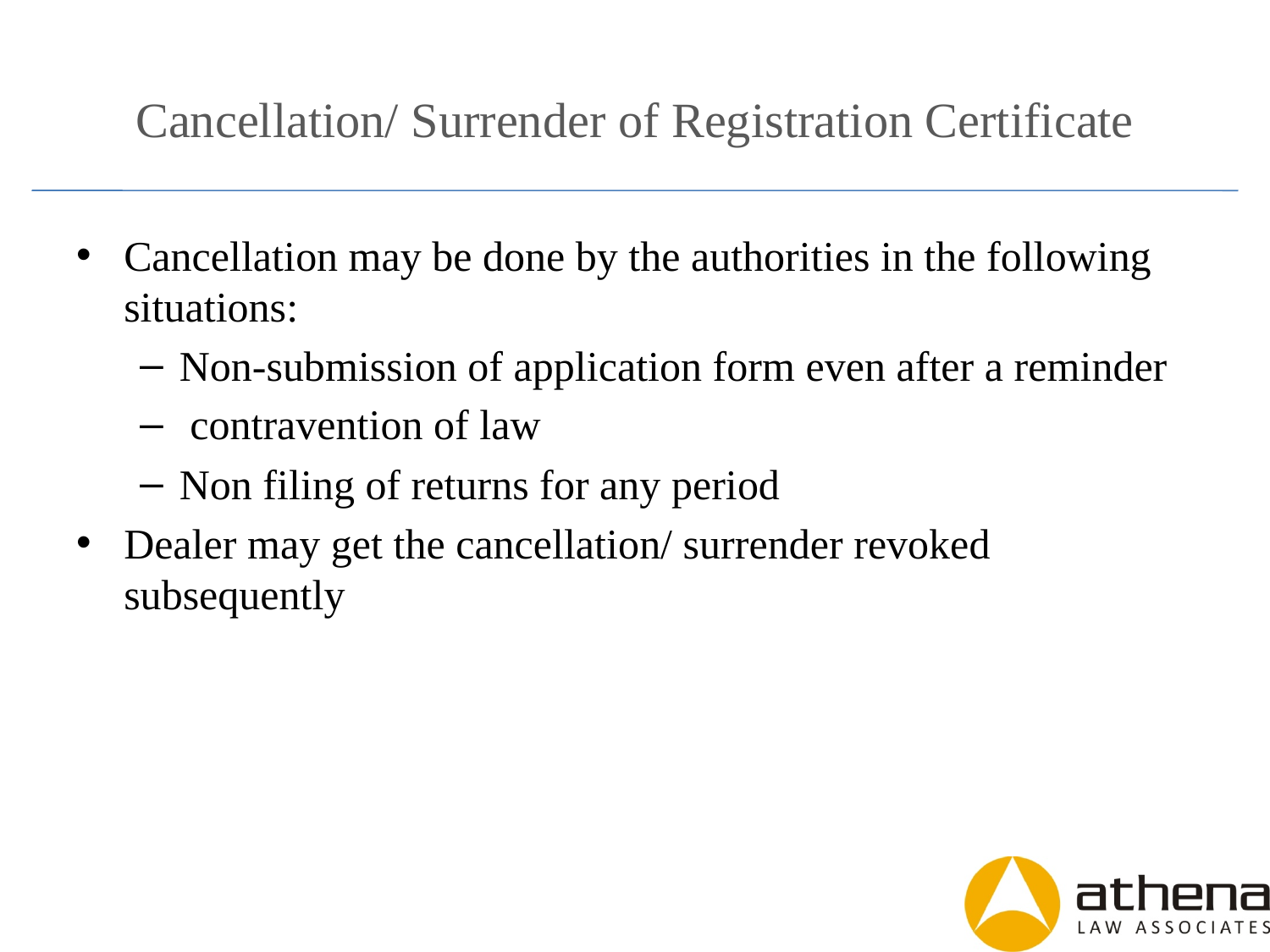

# Cancellation/ Surrender of Registration Certificate
Cancellation may be done by the authorities in the following situations:
Non-submission of application form even after a reminder
 contravention of law
Non filing of returns for any period
Dealer may get the cancellation/ surrender revoked subsequently